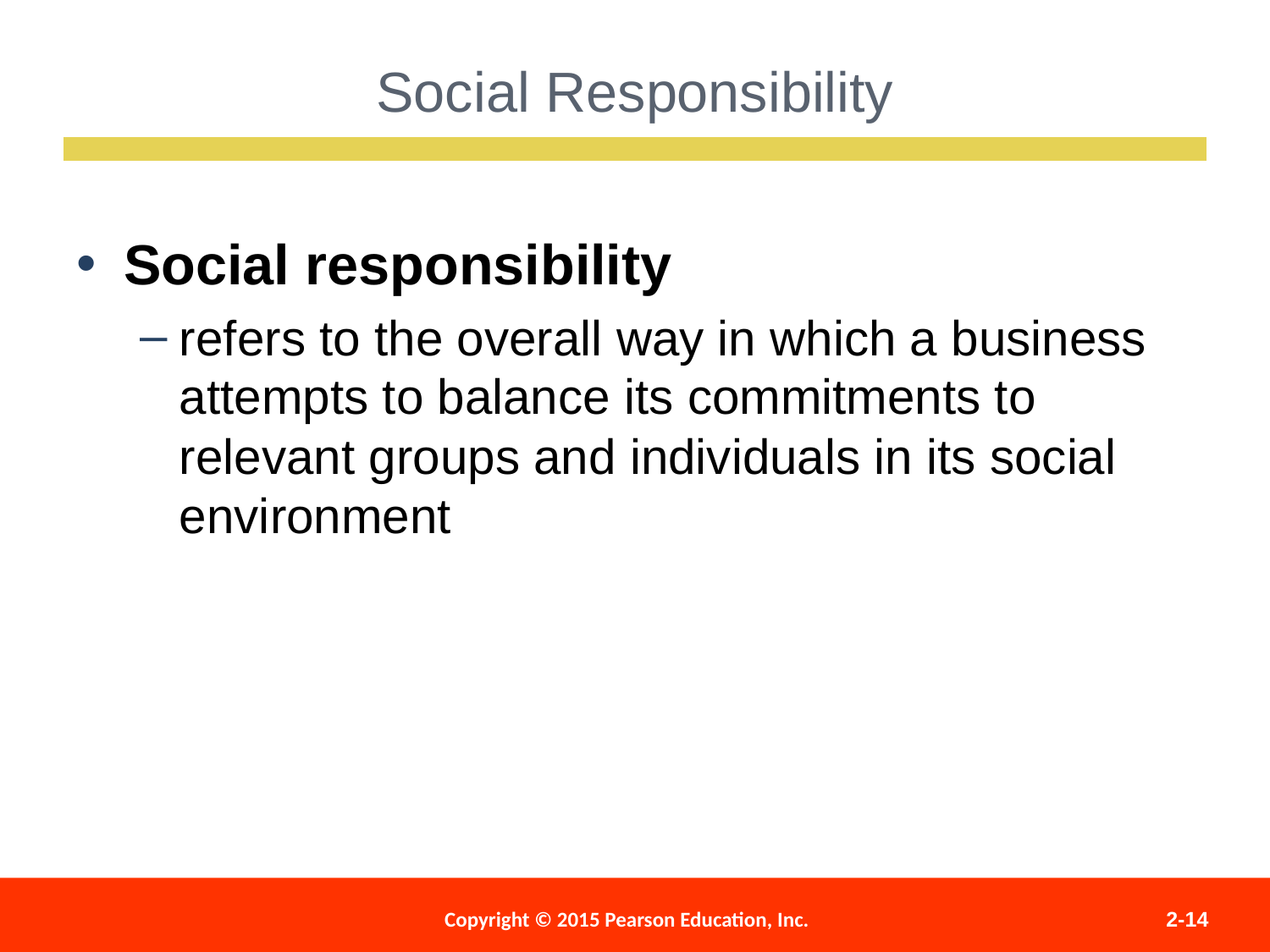

Social Responsibility
Social responsibility
refers to the overall way in which a business attempts to balance its commitments to relevant groups and individuals in its social environment